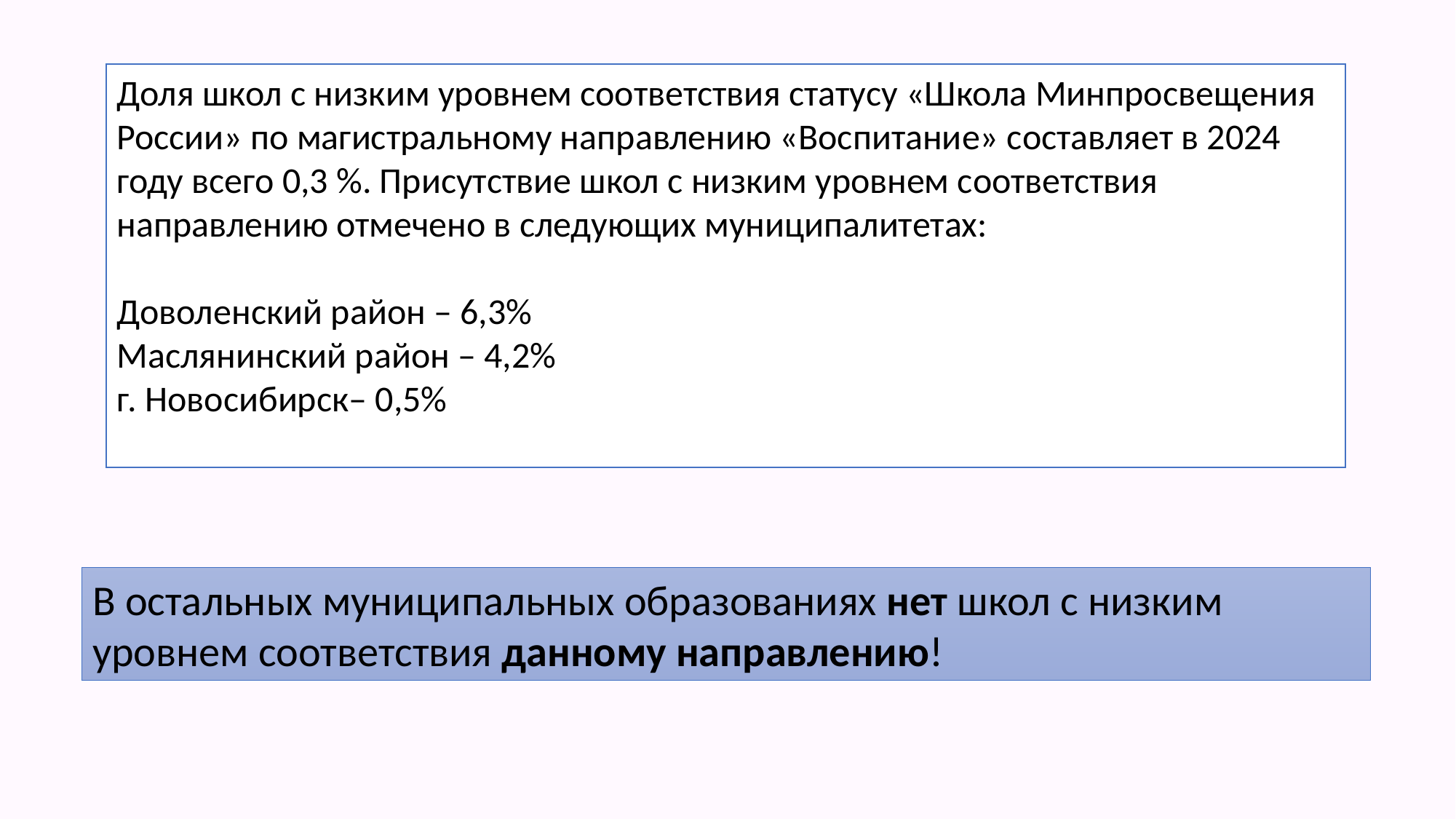

Доля школ с низким уровнем соответствия статусу «Школа Минпросвещения России» по магистральному направлению «Воспитание» составляет в 2024 году всего 0,3 %. Присутствие школ с низким уровнем соответствия направлению отмечено в следующих муниципалитетах:

Доволенский район – 6,3%
Маслянинский район – 4,2%
г. Новосибирск– 0,5%

В остальных муниципальных образованиях нет школ с низким уровнем соответствия данному направлению!